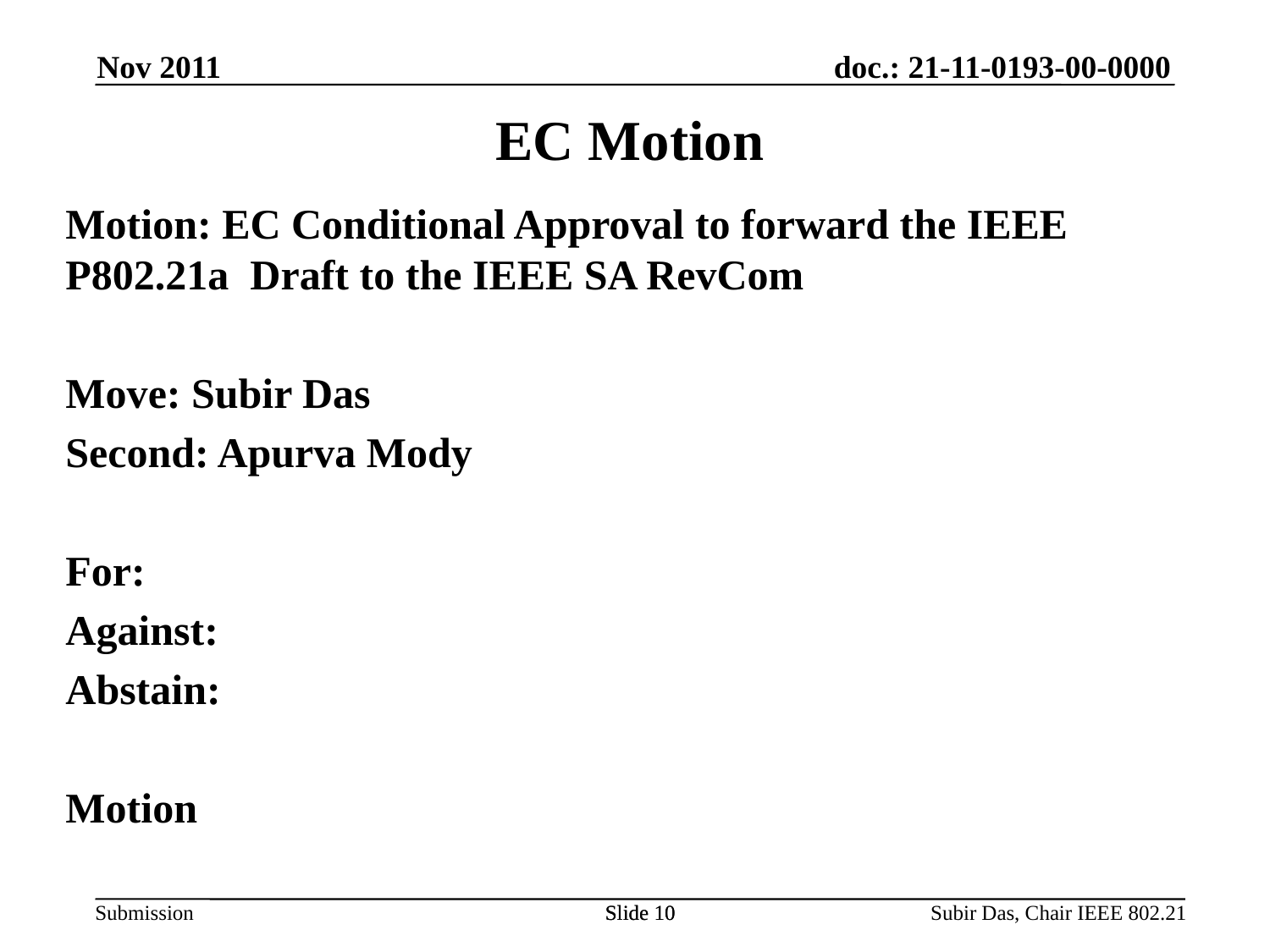

Nov 2011
# EC Motion
Motion: EC Conditional Approval to forward the IEEE P802.21a  Draft to the IEEE SA RevCom

Move: Subir Das
Second: Apurva Mody

For:
Against:
Abstain:

Motion
Slide 10
Slide 10
Subir Das, Chair IEEE 802.21